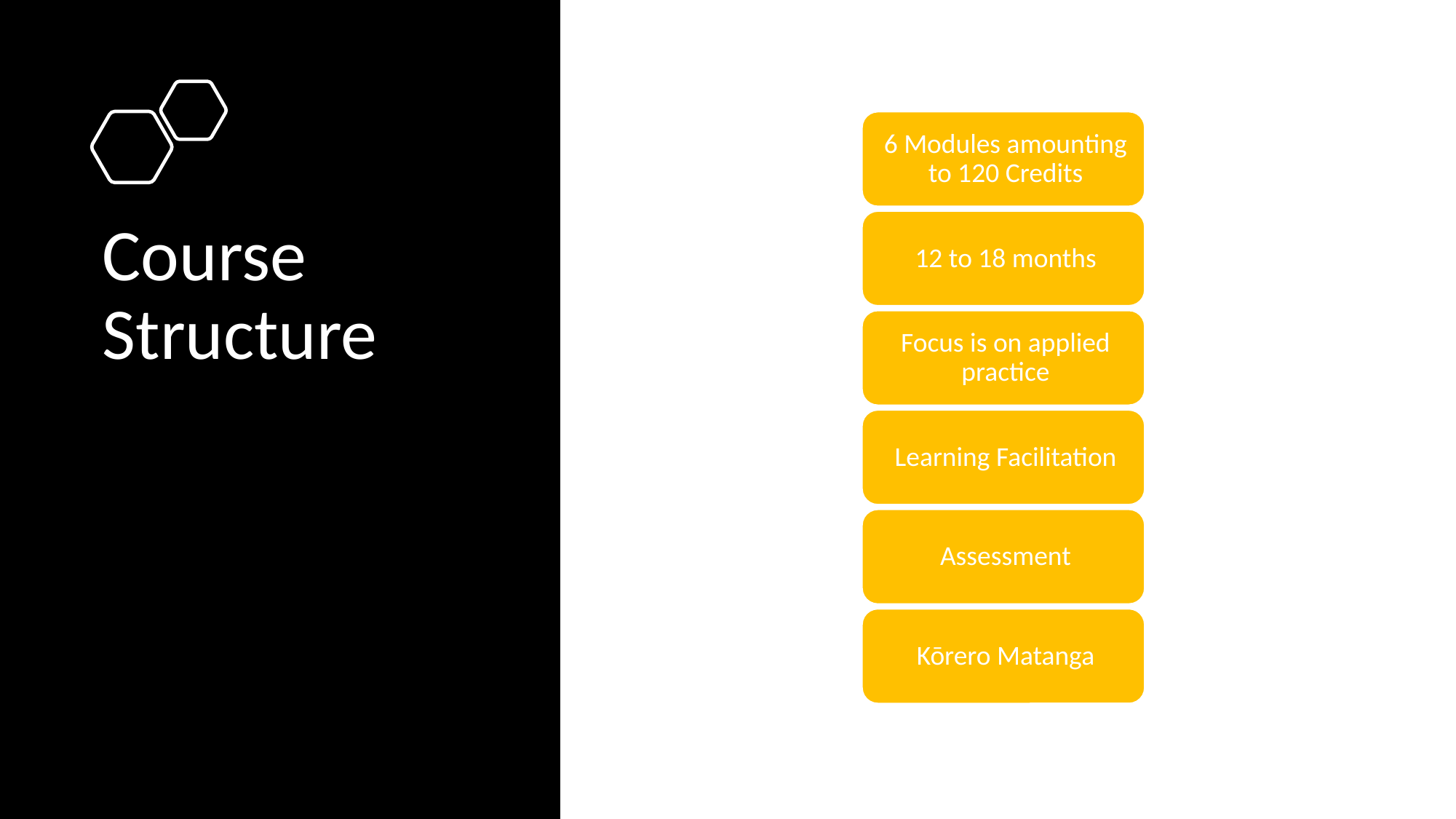

6 Modules amounting to 120 Credits
12 to 18 months
Focus is on applied practice
Learning Facilitation
Assessment
Kōrero Matanga
# Course Structure